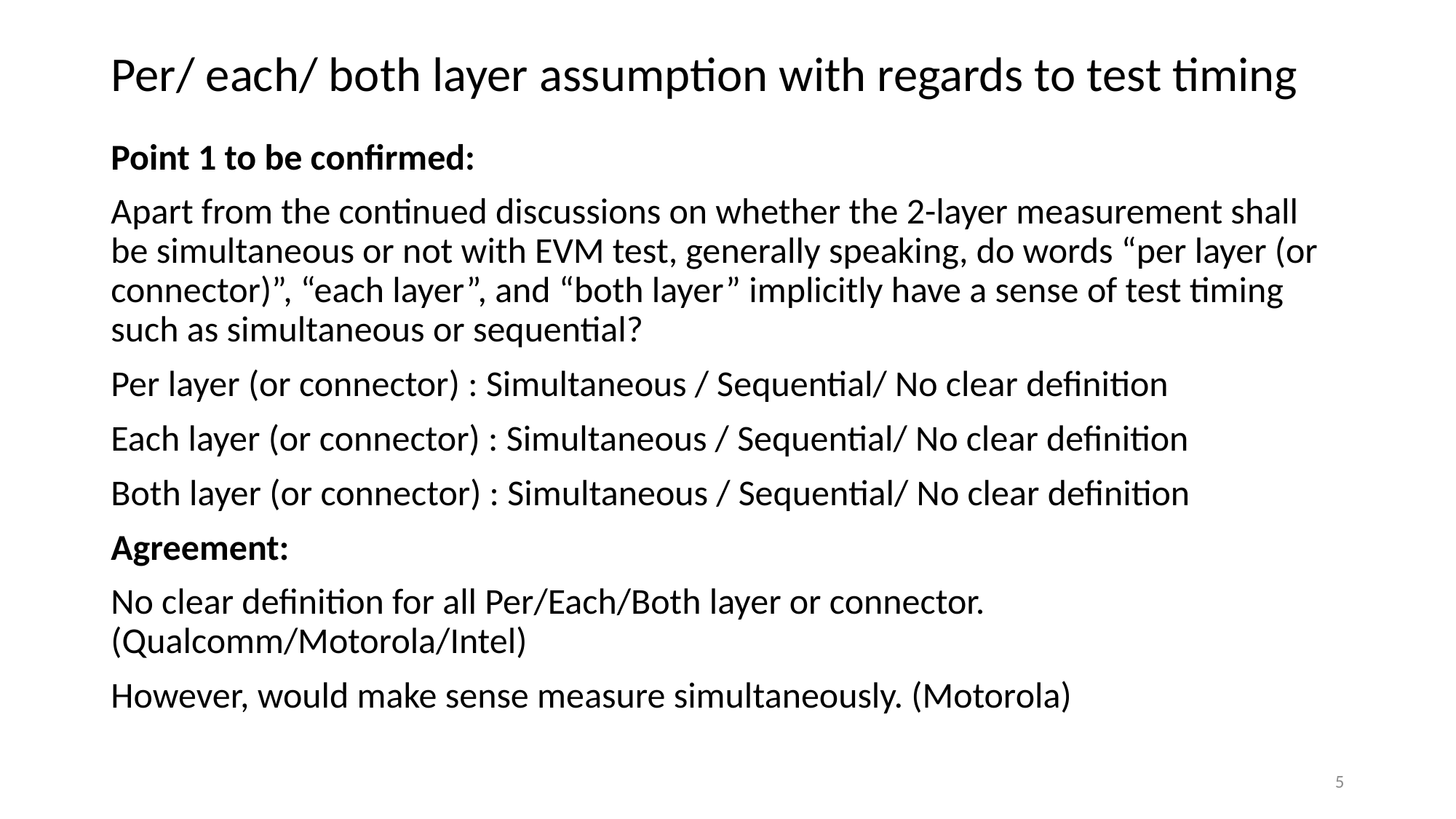

# Per/ each/ both layer assumption with regards to test timing
Point 1 to be confirmed:
Apart from the continued discussions on whether the 2-layer measurement shall be simultaneous or not with EVM test, generally speaking, do words “per layer (or connector)”, “each layer”, and “both layer” implicitly have a sense of test timing such as simultaneous or sequential?
Per layer (or connector) : Simultaneous / Sequential/ No clear definition
Each layer (or connector) : Simultaneous / Sequential/ No clear definition
Both layer (or connector) : Simultaneous / Sequential/ No clear definition
Agreement:
No clear definition for all Per/Each/Both layer or connector.  (Qualcomm/Motorola/Intel)
However, would make sense measure simultaneously. (Motorola)
5